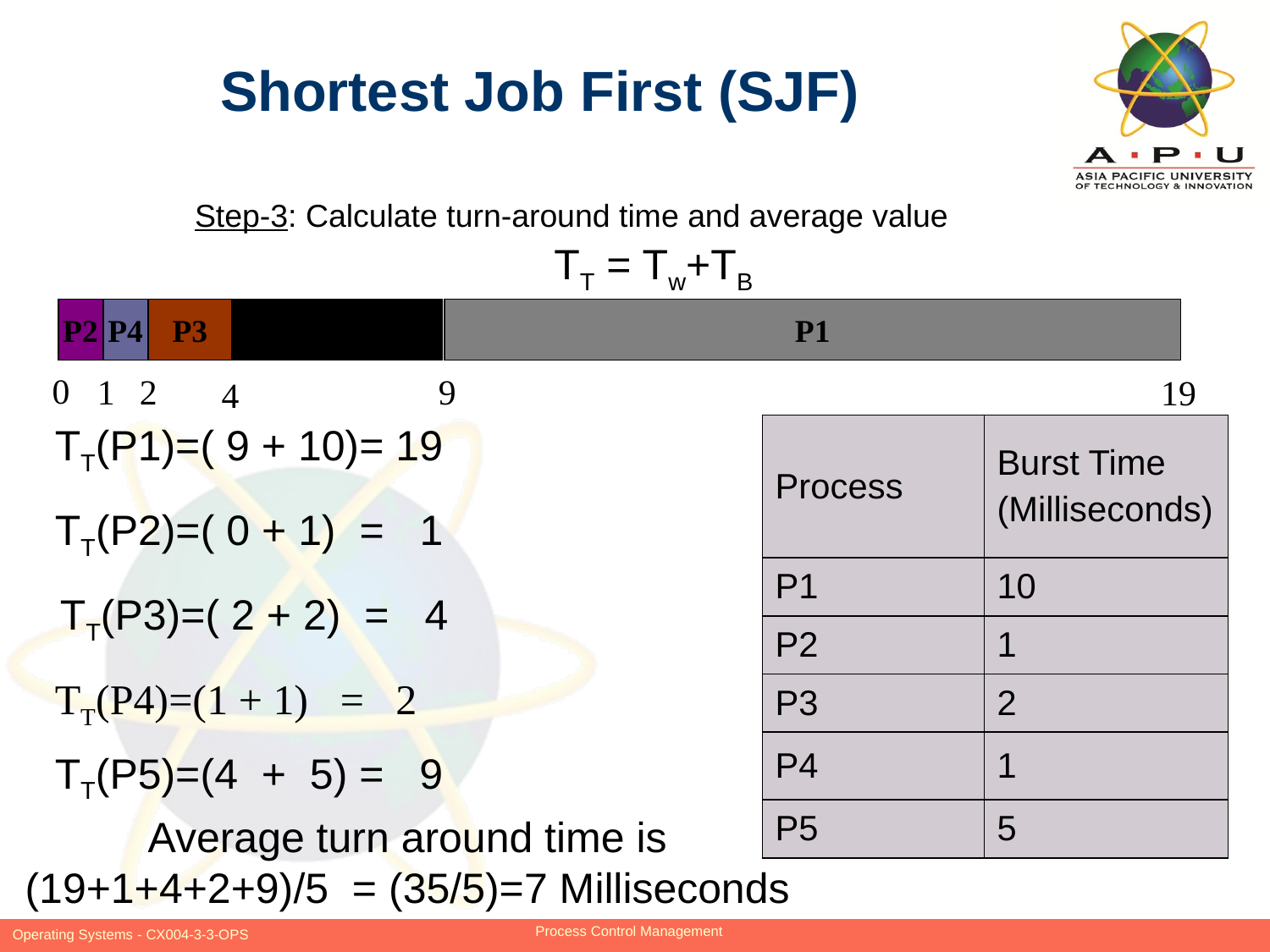

Shortest Job First (SJF)
Step-3: Calculate turn-around time and average value

TT = Tw+TB
P2
P4
P3
P5
P1
0
1
2
9
19
4
TT(P1)=( 9 + 10)= 19
| Process | Burst Time (Milliseconds) |
| --- | --- |
| P1 | 10 |
| P2 | 1 |
| P3 | 2 |
| P4 | 1 |
| P5 | 5 |
TT(P2)=( 0 + 1)  =   1

    TT(P3)=( 2 + 2)  =   4

TT(P4)=(1 + 1)   =   2
TT(P5)=(4  +  5) =   9
Average turn around time is (19+1+4+2+9)/5  = (35/5)=7 Milliseconds
Slide 10 of 18